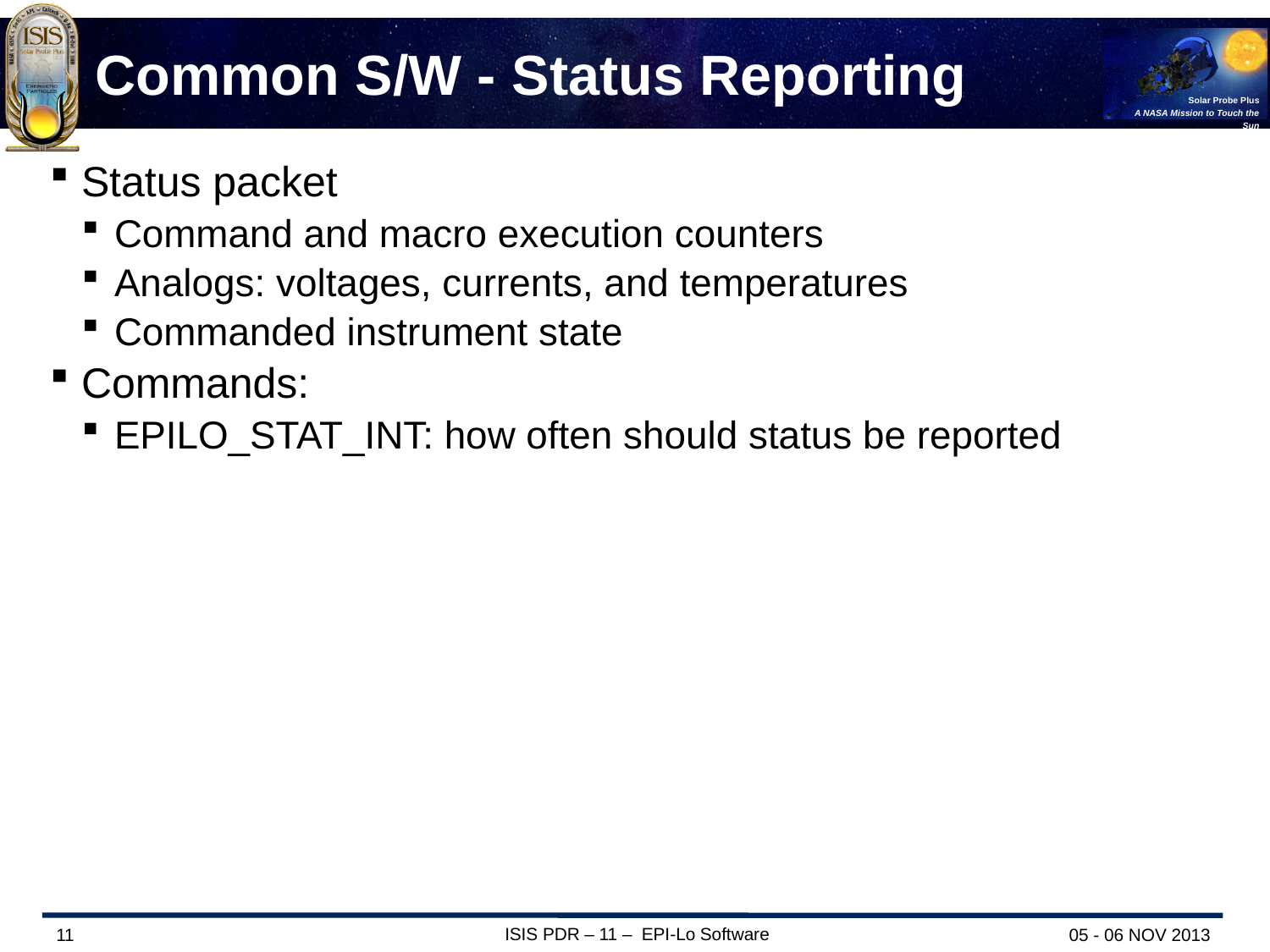

Status packet
Command and macro execution counters
Analogs: voltages, currents, and temperatures
Commanded instrument state
Commands:
EPILO_STAT_INT: how often should status be reported
# Common S/W - Status Reporting